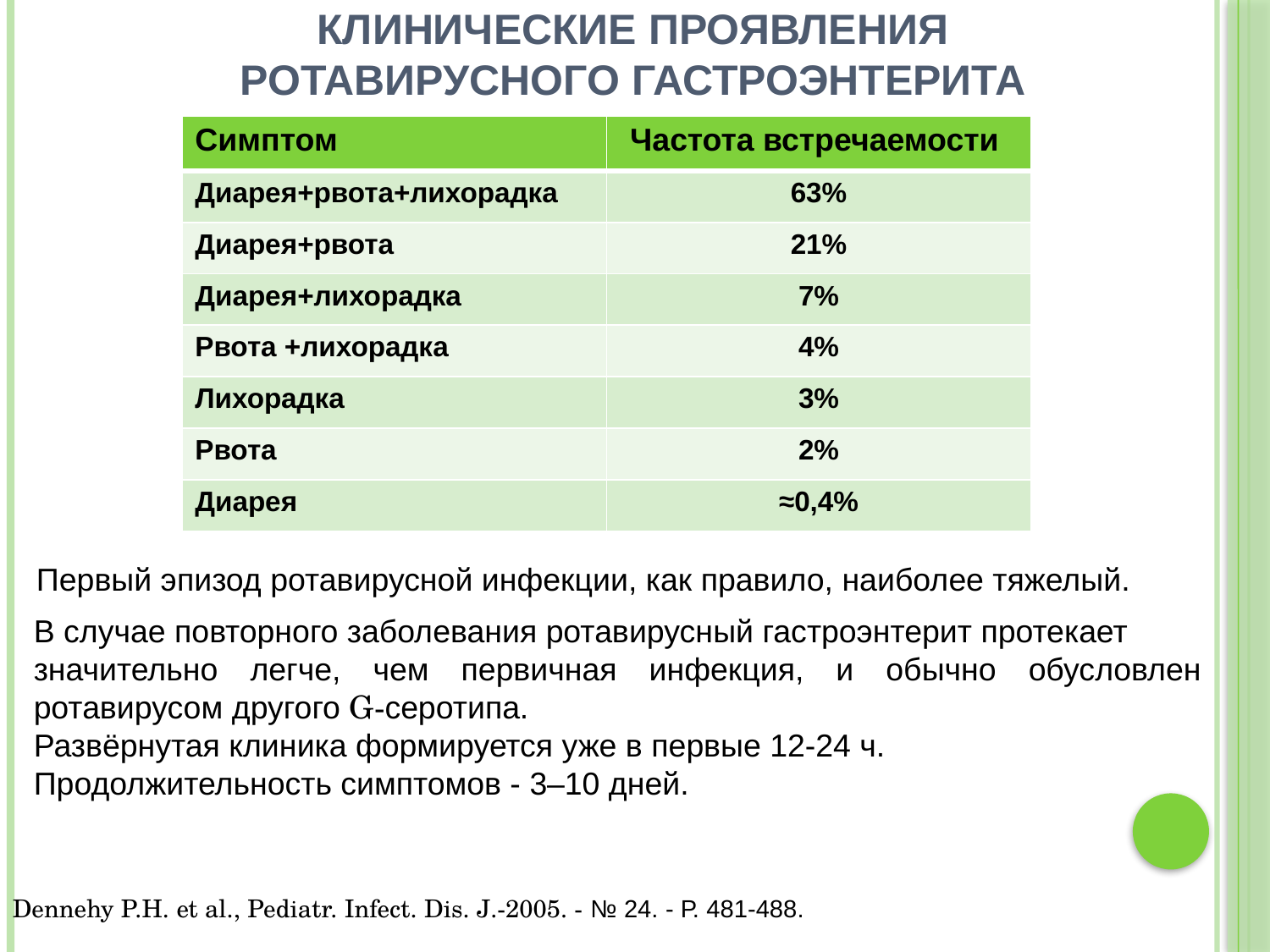

# Клинические проявления ротавирусного гастроэнтерита
| Симптом | Частота встречаемости |
| --- | --- |
| Диарея+рвота+лихорадка | 63% |
| Диарея+рвота | 21% |
| Диарея+лихорадка | 7% |
| Рвота +лихорадка | 4% |
| Лихорадка | 3% |
| Рвота | 2% |
| Диарея | ≈0,4% |
Первый эпизод ротавирусной инфекции, как правило, наиболее тяжелый.
В случае повторного заболевания ротавирусный гастроэнтерит протекает
значительно легче, чем первичная инфекция, и обычно обусловлен ротавирусом другого G-серотипа.
Развёрнутая клиника формируется уже в первые 12-24 ч.
Продолжительность симптомов - 3–10 дней.

Dennehy P.H. et al., Pediatr. Infect. Dis. J.-2005. - № 24. - Р. 481-488.